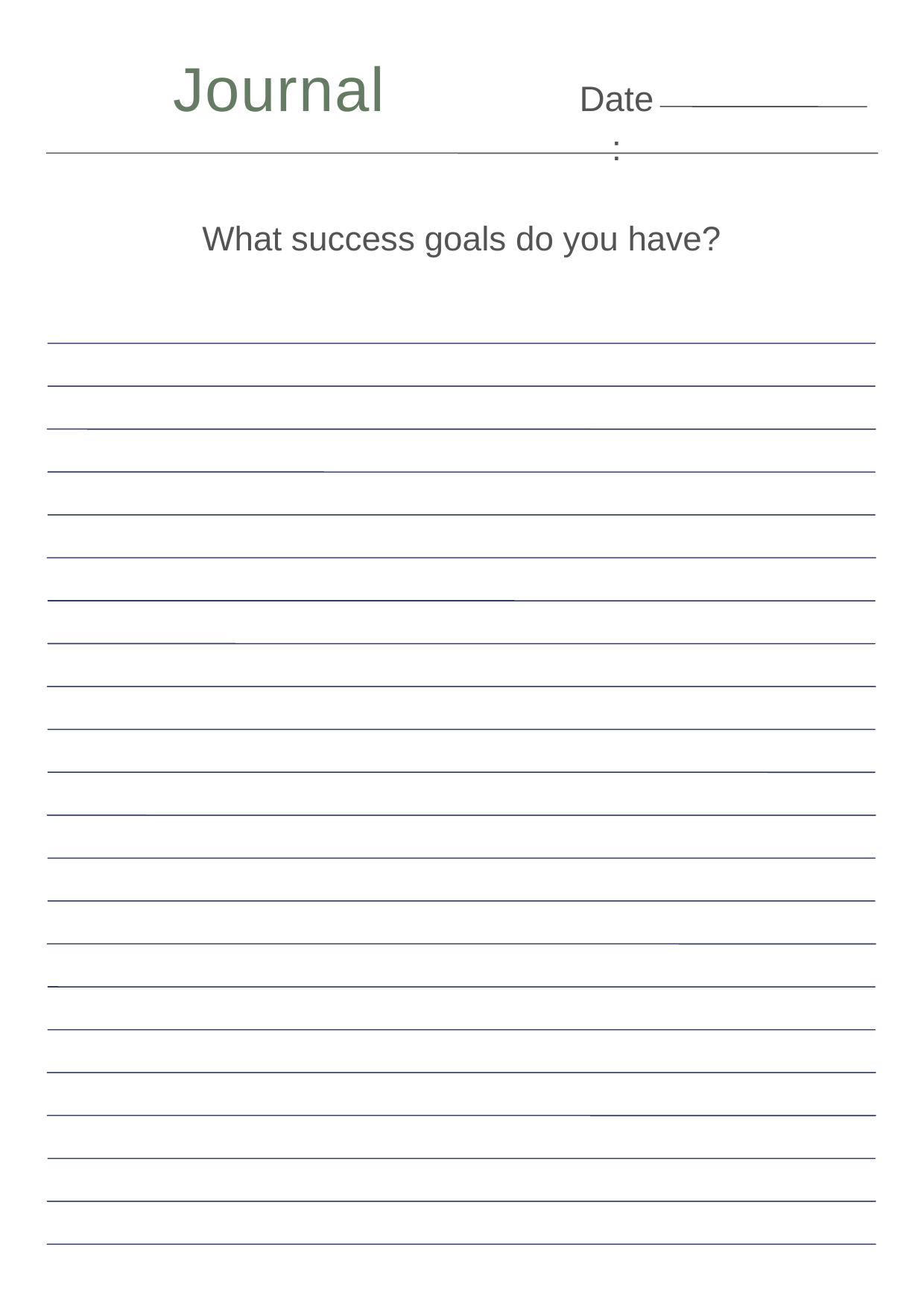

Journal
Date:

What success goals do you have?